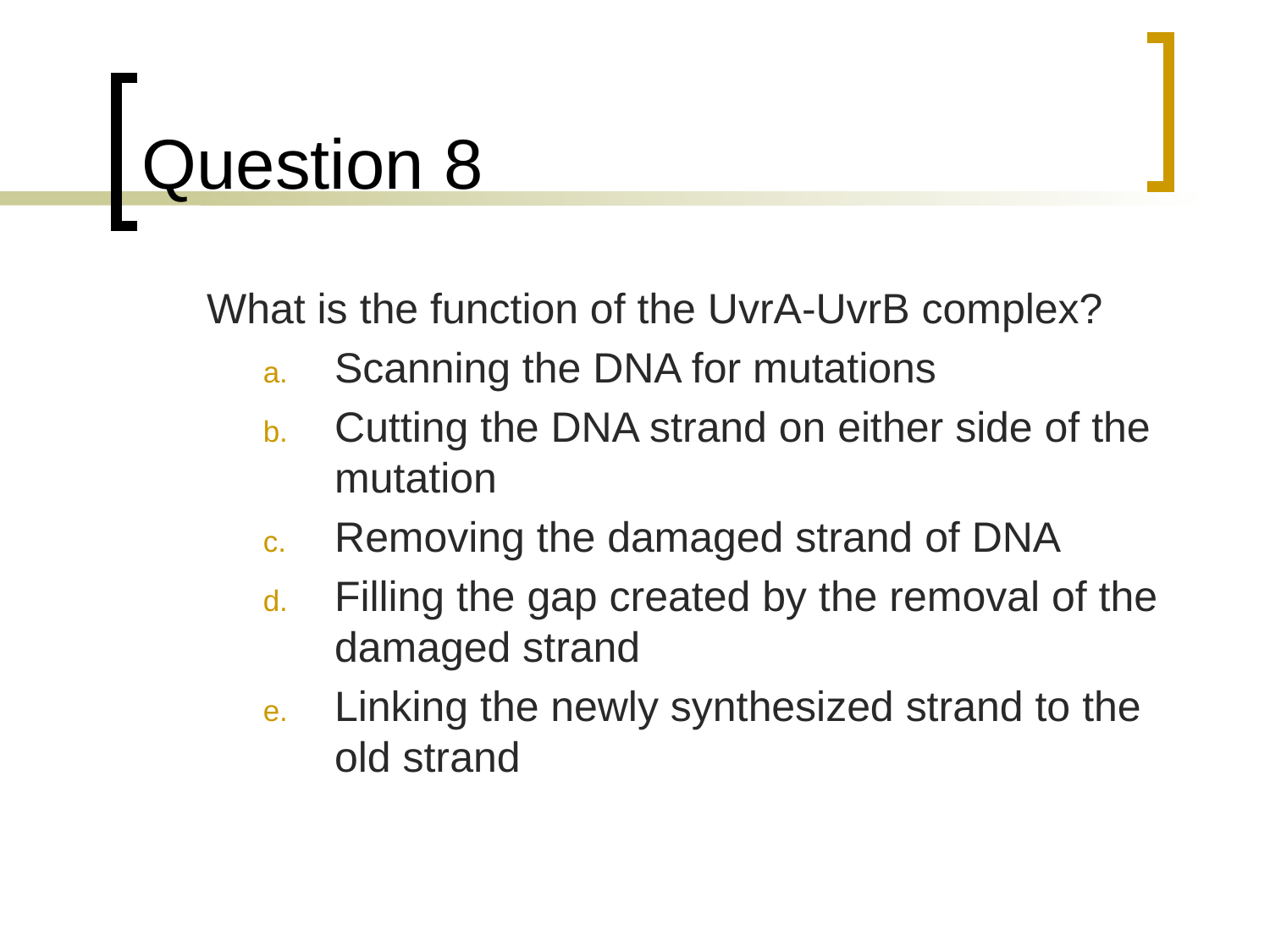

# Question 8
	What is the function of the UvrA-UvrB complex?
Scanning the DNA for mutations
Cutting the DNA strand on either side of the mutation
Removing the damaged strand of DNA
Filling the gap created by the removal of the damaged strand
Linking the newly synthesized strand to the old strand